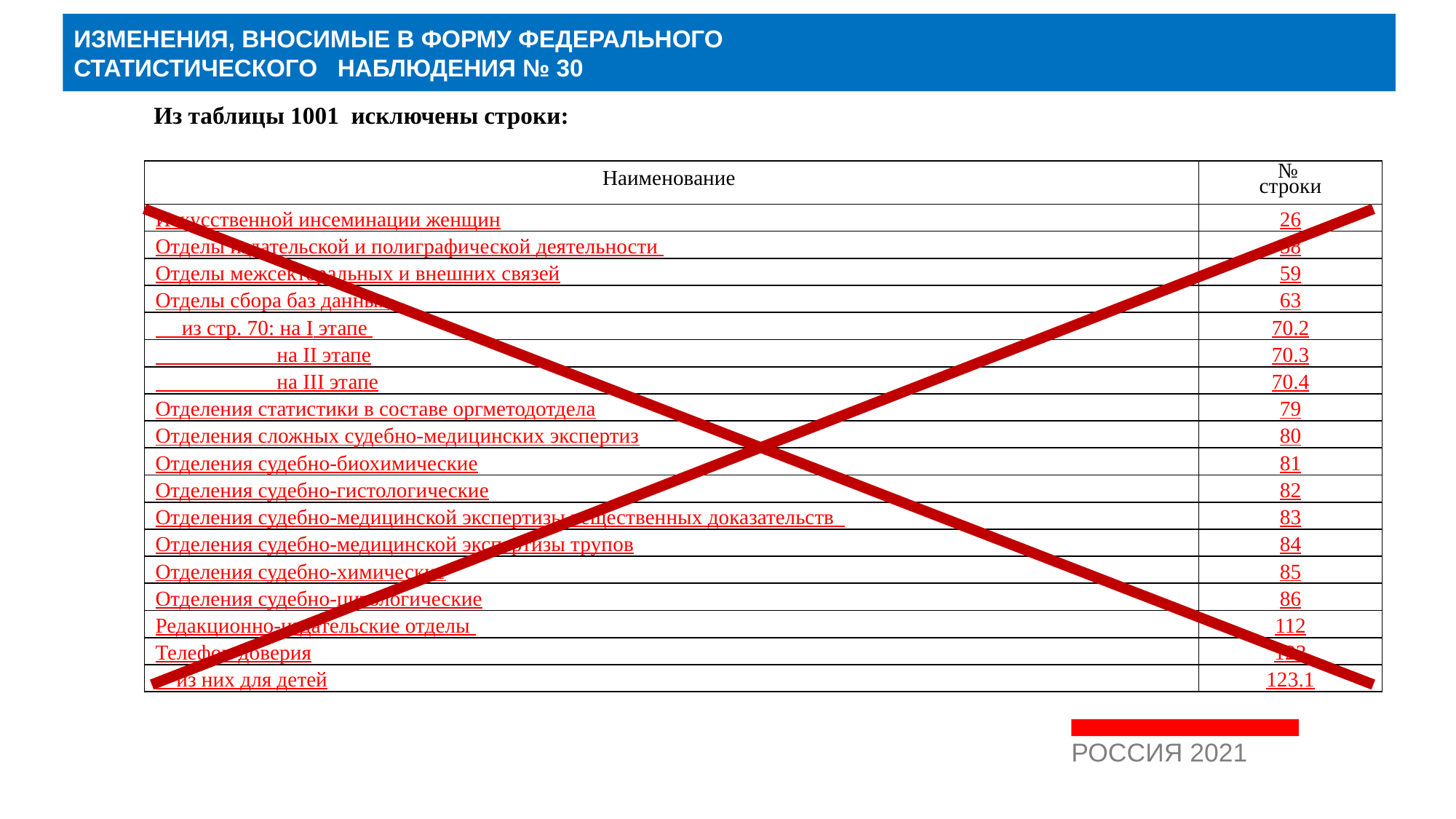

ИЗМЕНЕНИЯ, ВНОСИМЫЕ В ФОРМУ ФЕДЕРАЛЬНОГО
СТАТИСТИЧЕСКОГО   НАБЛЮДЕНИЯ № 30

Из таблицы 1001  исключены строки:

| Наименование | № строки |
| --- | --- |
| Искусственной инсеминации женщин | 26 |
| Отделы издательской и полиграфической деятельности | 58 |
| Отделы межсекторальных и внешних связей | 59 |
| Отделы сбора баз данных | 63 |
| из стр. 70: на I этапе | 70.2 |
| на II этапе | 70.3 |
| на III этапе | 70.4 |
| Отделения статистики в составе оргметодотдела | 79 |
| Отделения сложных судебно-медицинских экспертиз | 80 |
| Отделения судебно-биохимические | 81 |
| Отделения судебно-гистологические | 82 |
| Отделения судебно-медицинской экспертизы вещественных доказательств | 83 |
| Отделения судебно-медицинской экспертизы трупов | 84 |
| Отделения судебно-химические | 85 |
| Отделения судебно-цитологические | 86 |
| Редакционно-издательские отделы | 112 |
| Телефон доверия | 123 |
| из них для детей | 123.1 |

РОССИЯ 2021